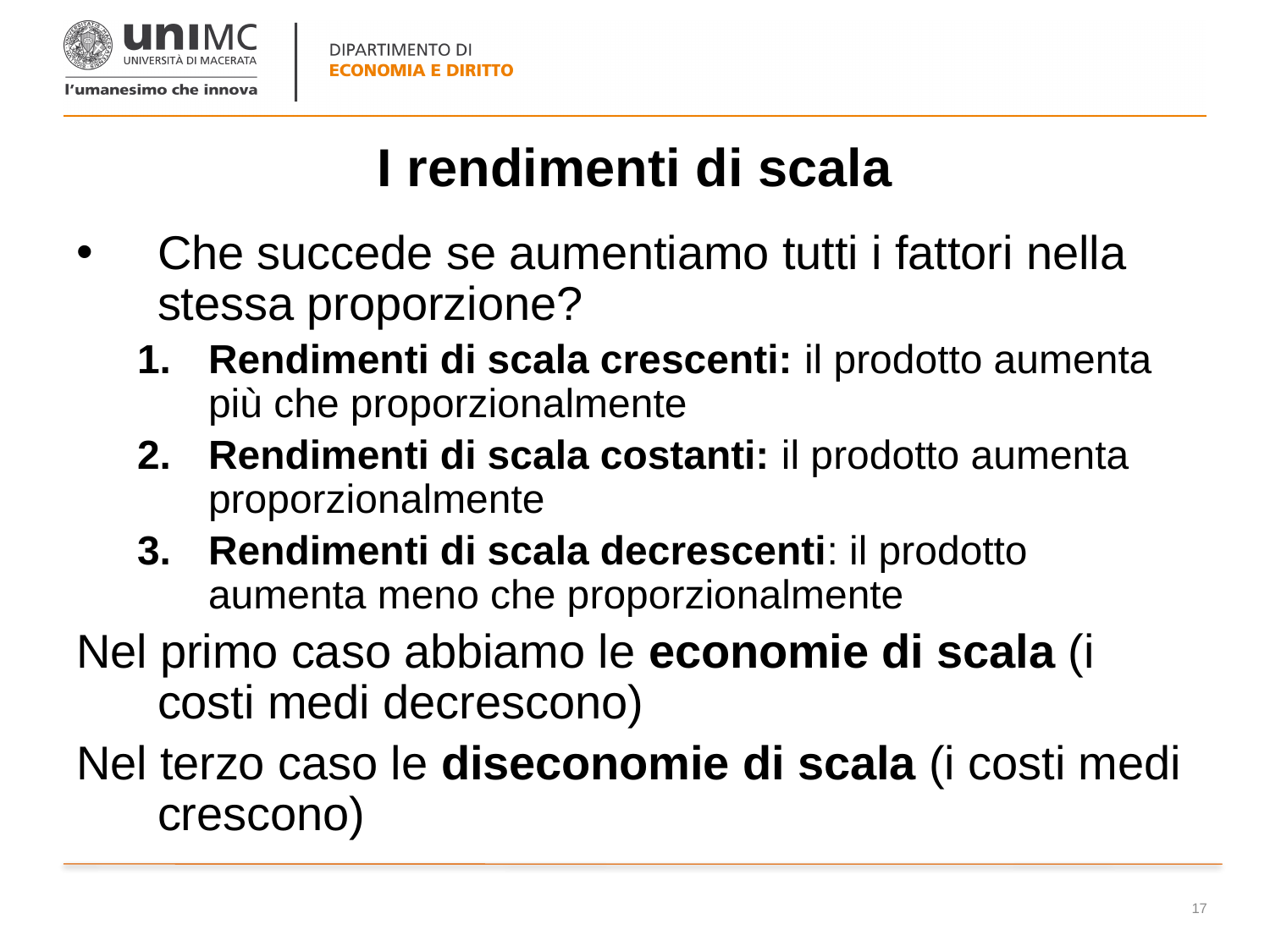

# I rendimenti di scala
Che succede se aumentiamo tutti i fattori nella stessa proporzione?
Rendimenti di scala crescenti: il prodotto aumenta più che proporzionalmente
Rendimenti di scala costanti: il prodotto aumenta proporzionalmente
Rendimenti di scala decrescenti: il prodotto aumenta meno che proporzionalmente
Nel primo caso abbiamo le economie di scala (i costi medi decrescono)
Nel terzo caso le diseconomie di scala (i costi medi crescono)
17